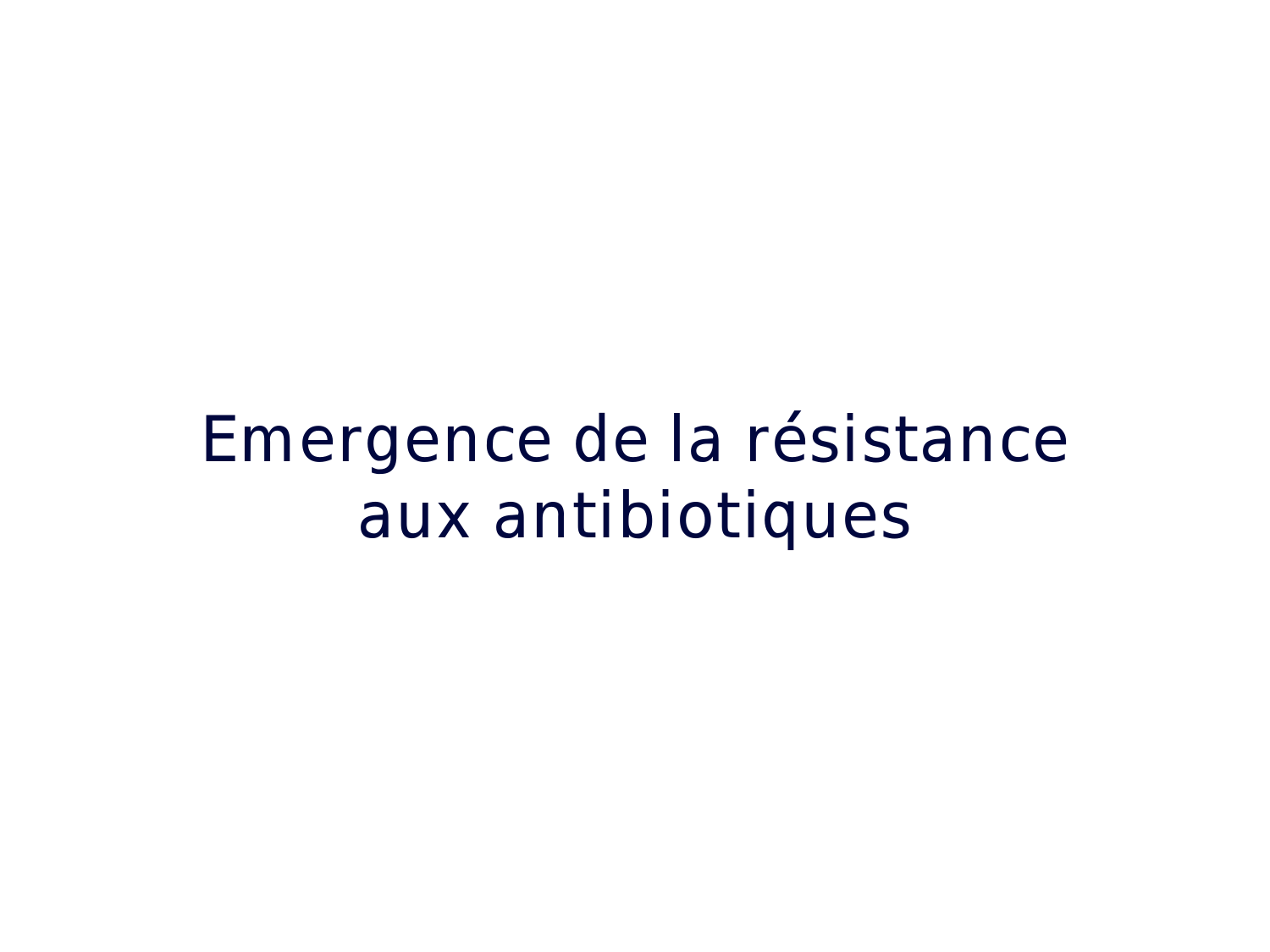

# Emergence de la résistance aux antibiotiques